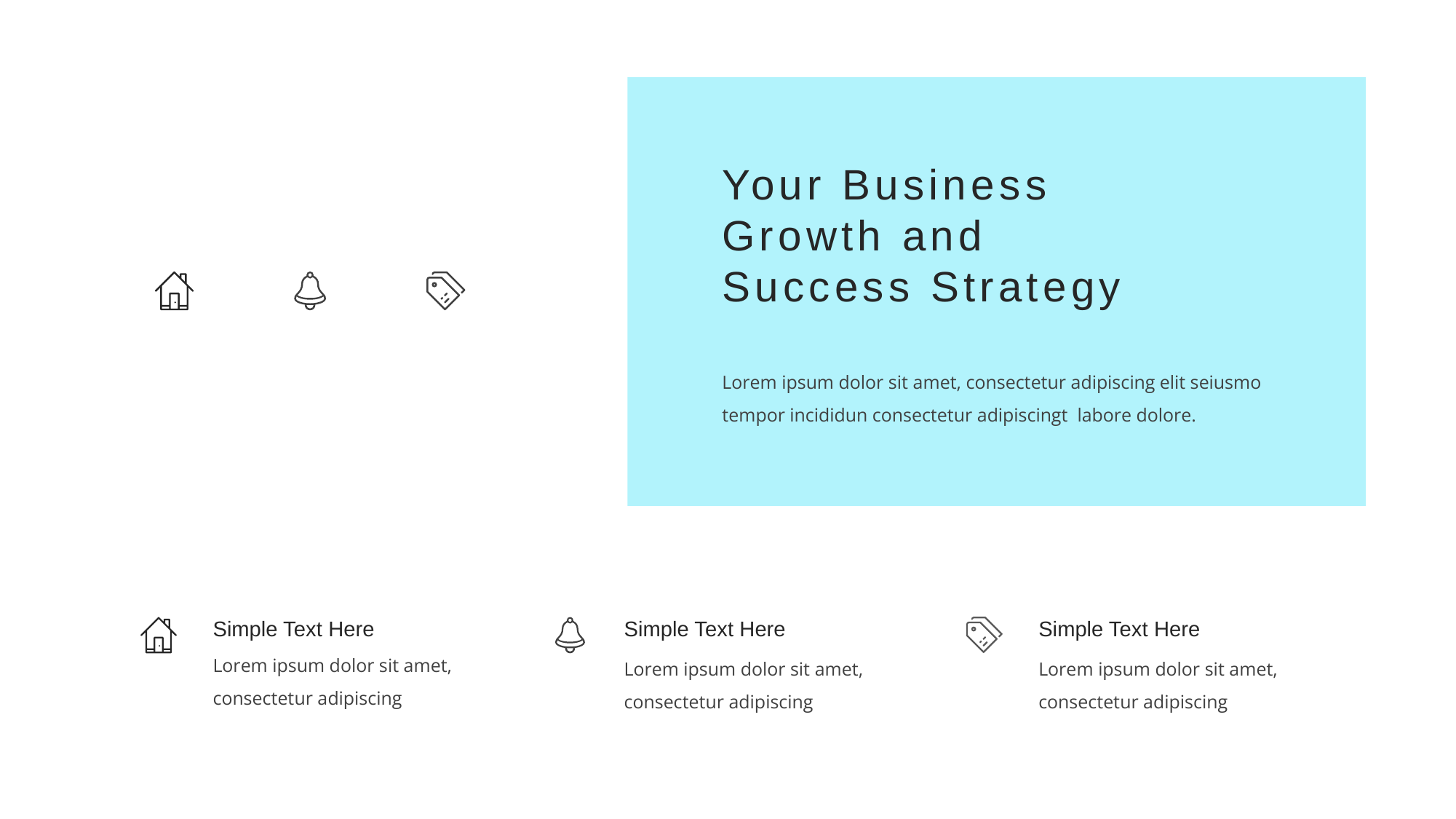

Your Business Growth and Success Strategy

Lorem ipsum dolor sit amet, consectetur adipiscing elit seiusmo tempor incididun consectetur adipiscingt  labore dolore.
Simple Text Here

Lorem ipsum dolor sit amet, consectetur adipiscing
Simple Text Here

Lorem ipsum dolor sit amet, consectetur adipiscing
Simple Text Here

Lorem ipsum dolor sit amet, consectetur adipiscing